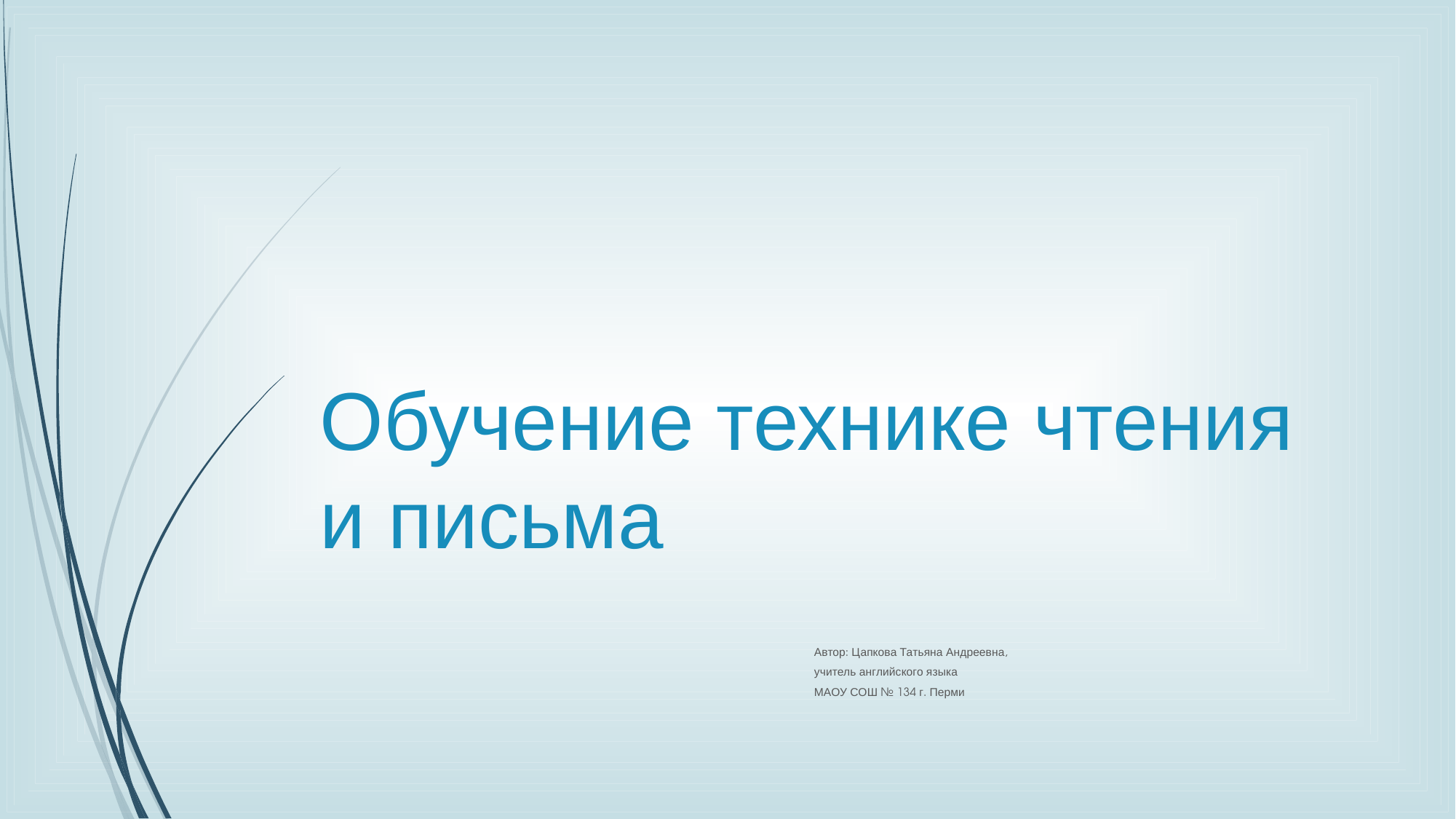

# Обучение технике чтения и письма
Автор: Цапкова Татьяна Андреевна,
учитель английского языка
МАОУ СОШ № 134 г. Перми